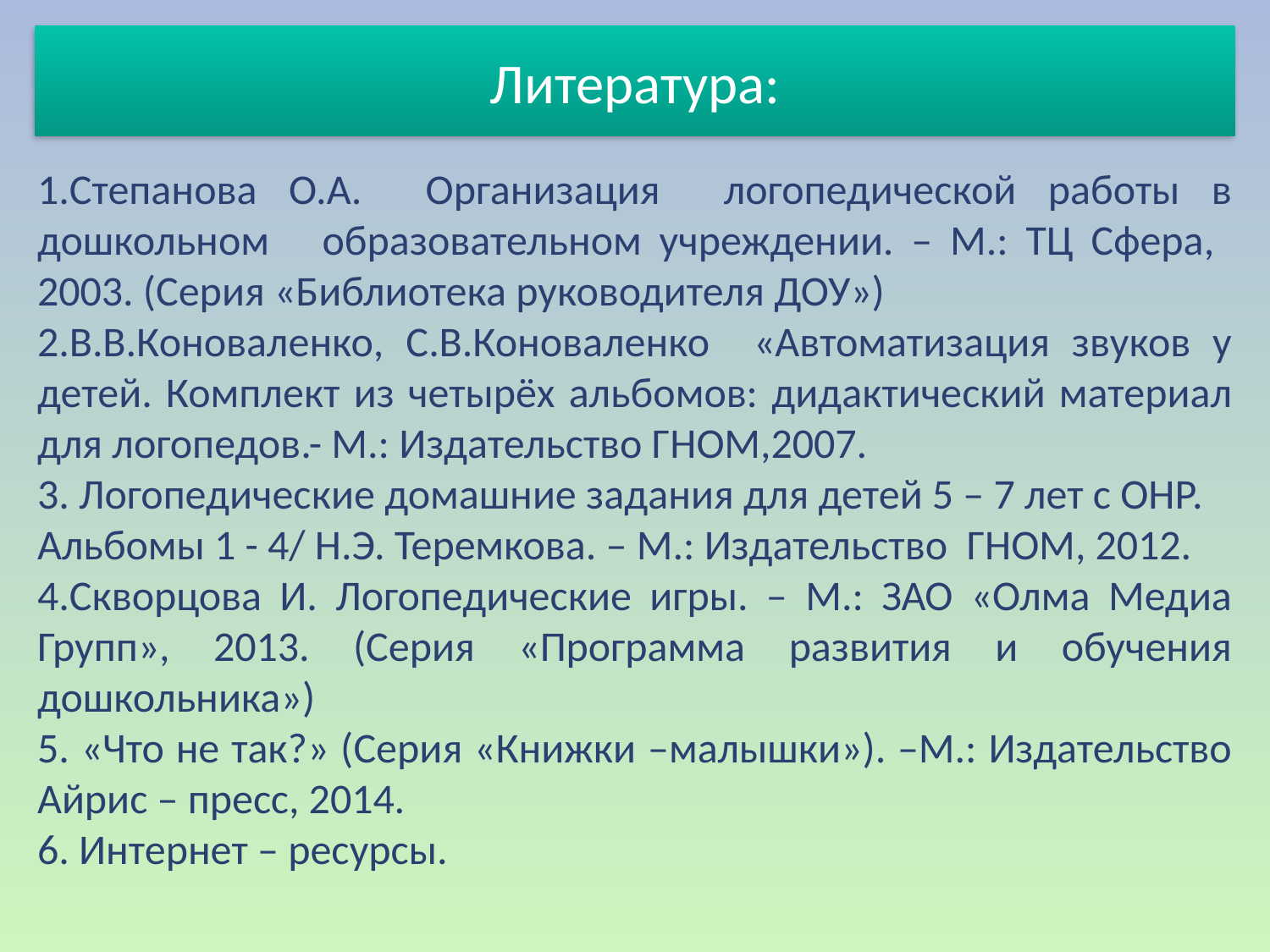

# Литература:
1.Степанова О.А.  Организация  логопедической работы в дошкольном   образовательном учреждении. – М.: ТЦ Сфера,  2003. (Серия «Библиотека руководителя ДОУ»)
2.В.В.Коноваленко, С.В.Коноваленко  «Автоматизация звуков у детей. Комплект из четырёх альбомов: дидактический материал для логопедов.- М.: Издательство ГНОМ,2007.
3. Логопедические домашние задания для детей 5 – 7 лет с ОНР.
Альбомы 1 - 4/ Н.Э. Теремкова. – М.: Издательство  ГНОМ, 2012.
4.Скворцова И. Логопедические игры. – М.: ЗАО «Олма Медиа Групп», 2013. (Серия «Программа развития и обучения дошкольника»)
5. «Что не так?» (Серия «Книжки –малышки»). –М.: Издательство Айрис – пресс, 2014.
6. Интернет – ресурсы.